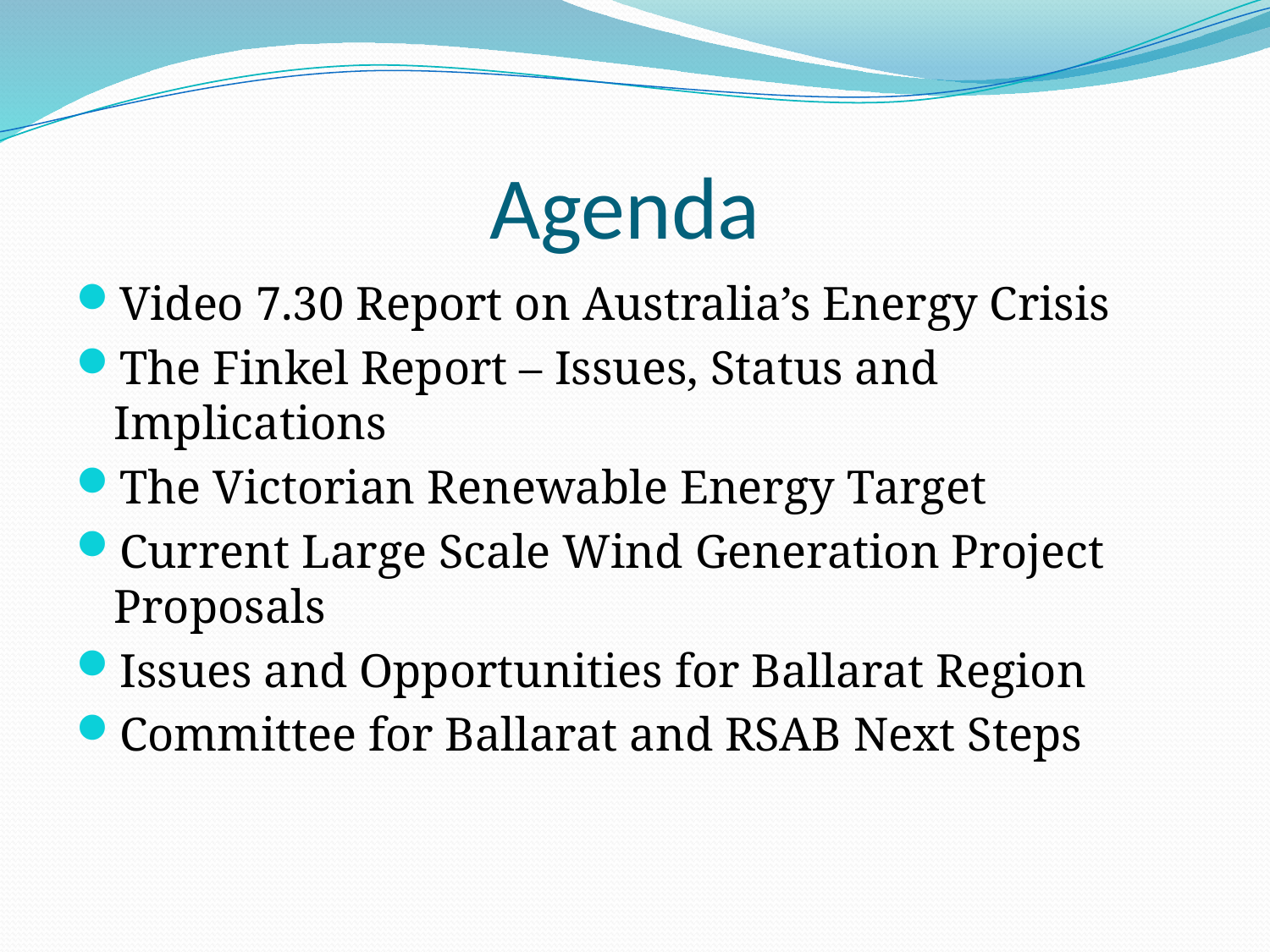

# Agenda
Video 7.30 Report on Australia’s Energy Crisis
The Finkel Report – Issues, Status and Implications
The Victorian Renewable Energy Target
Current Large Scale Wind Generation Project Proposals
Issues and Opportunities for Ballarat Region
Committee for Ballarat and RSAB Next Steps